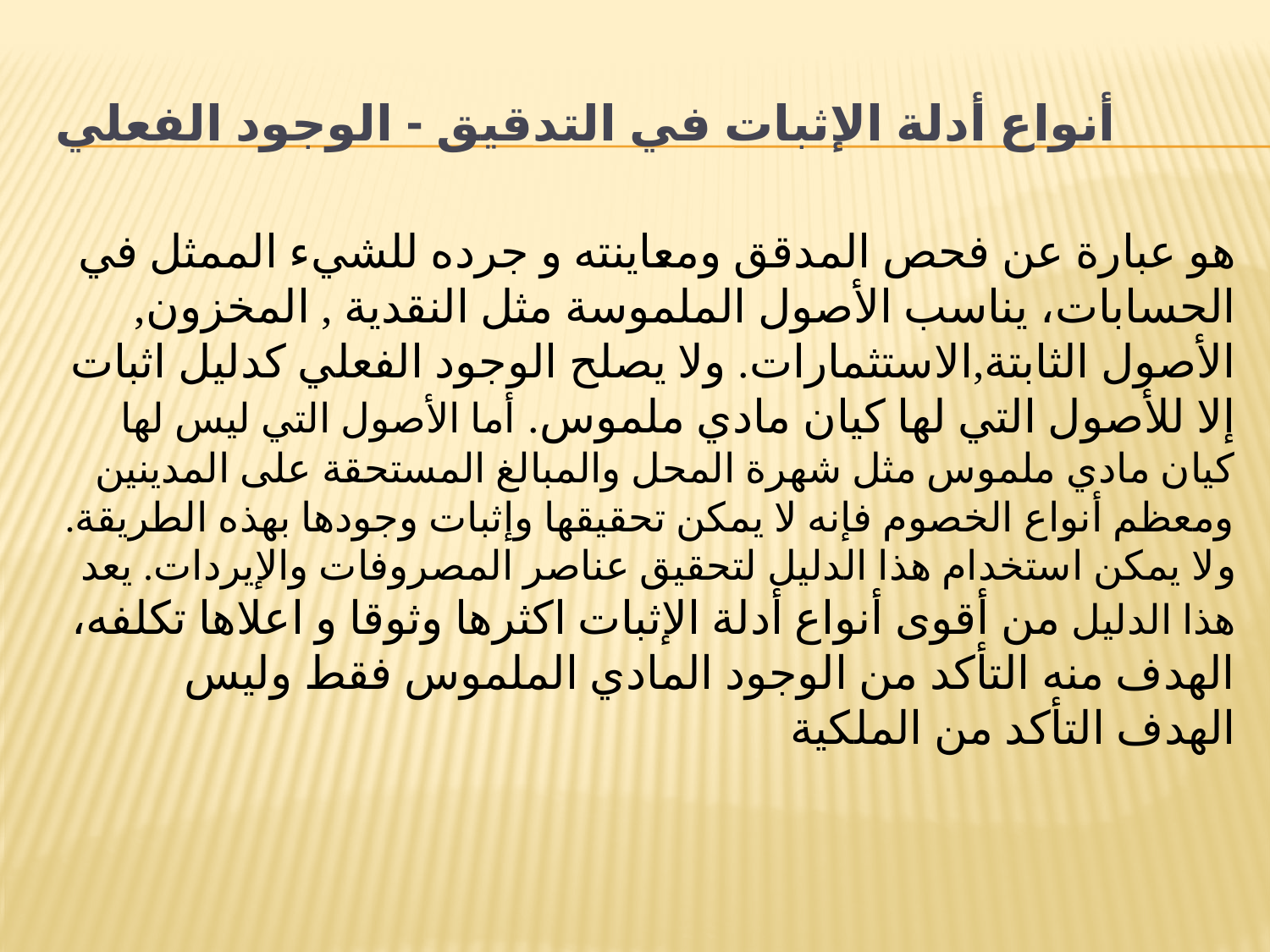

# أنواع أدلة الإثبات في التدقيق - الوجود الفعلي
هو عبارة عن فحص المدقق ومعاينته و جرده للشيء الممثل في الحسابات، يناسب الأصول الملموسة مثل النقدية , المخزون, الأصول الثابتة,الاستثمارات. ولا يصلح الوجود الفعلي كدليل اثبات إلا للأصول التي لها كيان مادي ملموس. أما الأصول التي ليس لها كيان مادي ملموس مثل شهرة المحل والمبالغ المستحقة على المدينين ومعظم أنواع الخصوم فإنه لا يمكن تحقيقها وإثبات وجودها بهذه الطريقة. ولا يمكن استخدام هذا الدليل لتحقيق عناصر المصروفات والإيردات. يعد هذا الدليل من أقوى أنواع أدلة الإثبات اكثرها وثوقا و اعلاها تكلفه، الهدف منه التأكد من الوجود المادي الملموس فقط وليس الهدف التأكد من الملكية